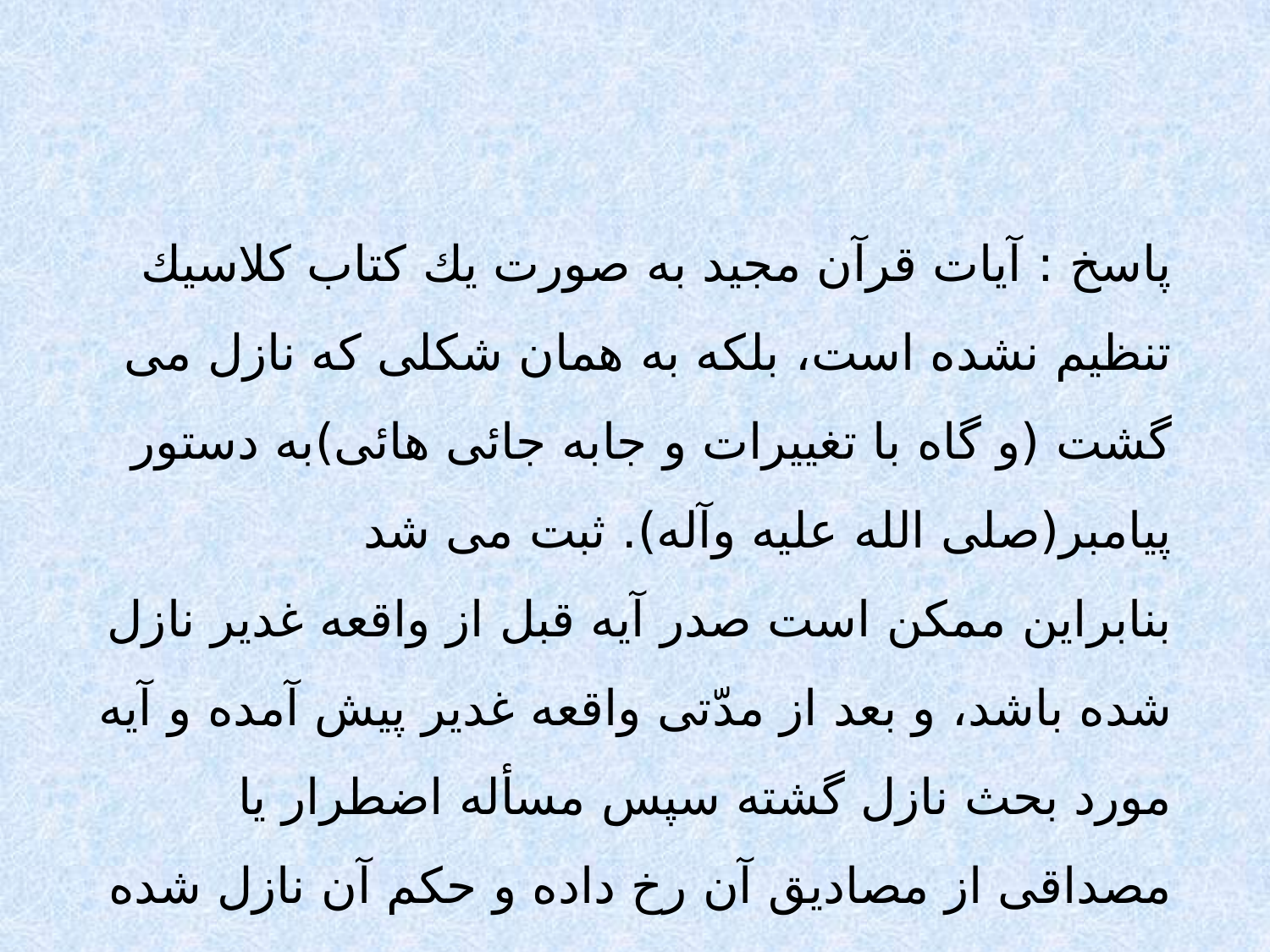

پاسخ : آيات قرآن مجيد به صورت يك كتاب كلاسيك تنظيم نشده است، بلكه به همان شكلى كه نازل مى گشت (و گاه با تغييرات و جابه جائى هائى)به دستور پيامبر(صلى الله عليه وآله). ثبت مى شد
بنابراين ممكن است صدر آيه قبل از واقعه غدير نازل شده باشد، و بعد از مدّتى واقعه غدير پيش آمده و آيه مورد بحث نازل گشته سپس مسأله اضطرار يا مصداقى از مصاديق آن رخ داده و حكم آن نازل شده باشد